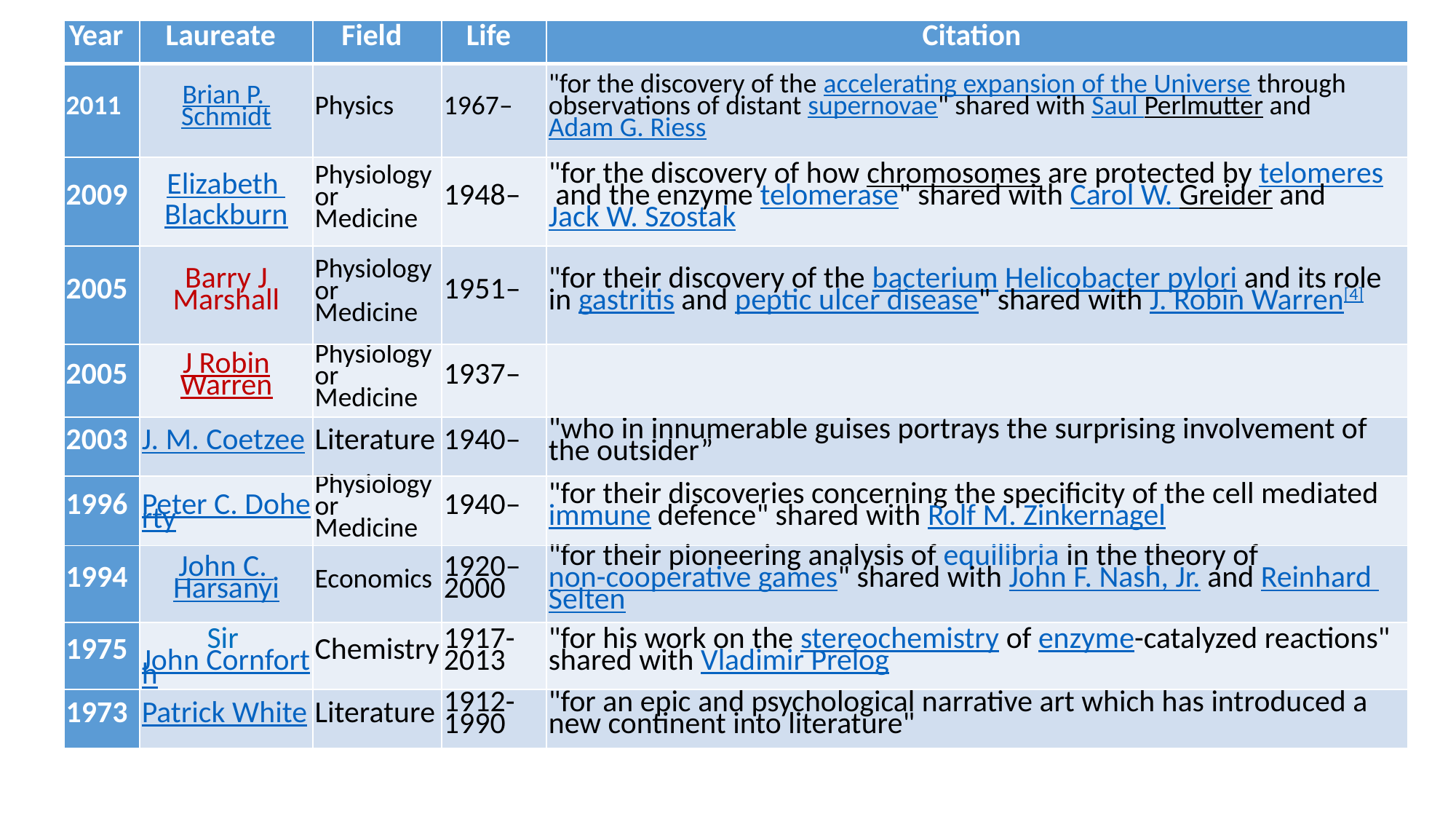

| Year | Laureate | Field | Life | Citation |
| --- | --- | --- | --- | --- |
| 2011 | Brian P. Schmidt | Physics | 1967– | "for the discovery of the accelerating expansion of the Universe through observations of distant supernovae" shared with Saul Perlmutter and Adam G. Riess |
| 2009 | Elizabeth Blackburn | Physiology or Medicine | 1948– | "for the discovery of how chromosomes are protected by telomeres and the enzyme telomerase" shared with Carol W. Greider and Jack W. Szostak |
| 2005 | Barry J Marshall | Physiology or Medicine | 1951– | "for their discovery of the bacterium Helicobacter pylori and its role in gastritis and peptic ulcer disease" shared with J. Robin Warren[4] |
| 2005 | J Robin Warren | Physiology or Medicine | 1937– |  |
| 2003 | J. M. Coetzee | Literature | 1940– | "who in innumerable guises portrays the surprising involvement of the outsider” |
| 1996 | Peter C. Doherty | Physiology or Medicine | 1940– | "for their discoveries concerning the specificity of the cell mediated immune defence" shared with Rolf M. Zinkernagel |
| 1994 | John C. Harsanyi | Economics | 1920–2000 | "for their pioneering analysis of equilibria in the theory of non-cooperative games" shared with John F. Nash, Jr. and Reinhard Selten |
| 1975 | Sir John Cornforth | Chemistry | 1917-2013 | "for his work on the stereochemistry of enzyme-catalyzed reactions" shared with Vladimir Prelog |
| 1973 | Patrick White | Literature | 1912-1990 | "for an epic and psychological narrative art which has introduced a new continent into literature" |